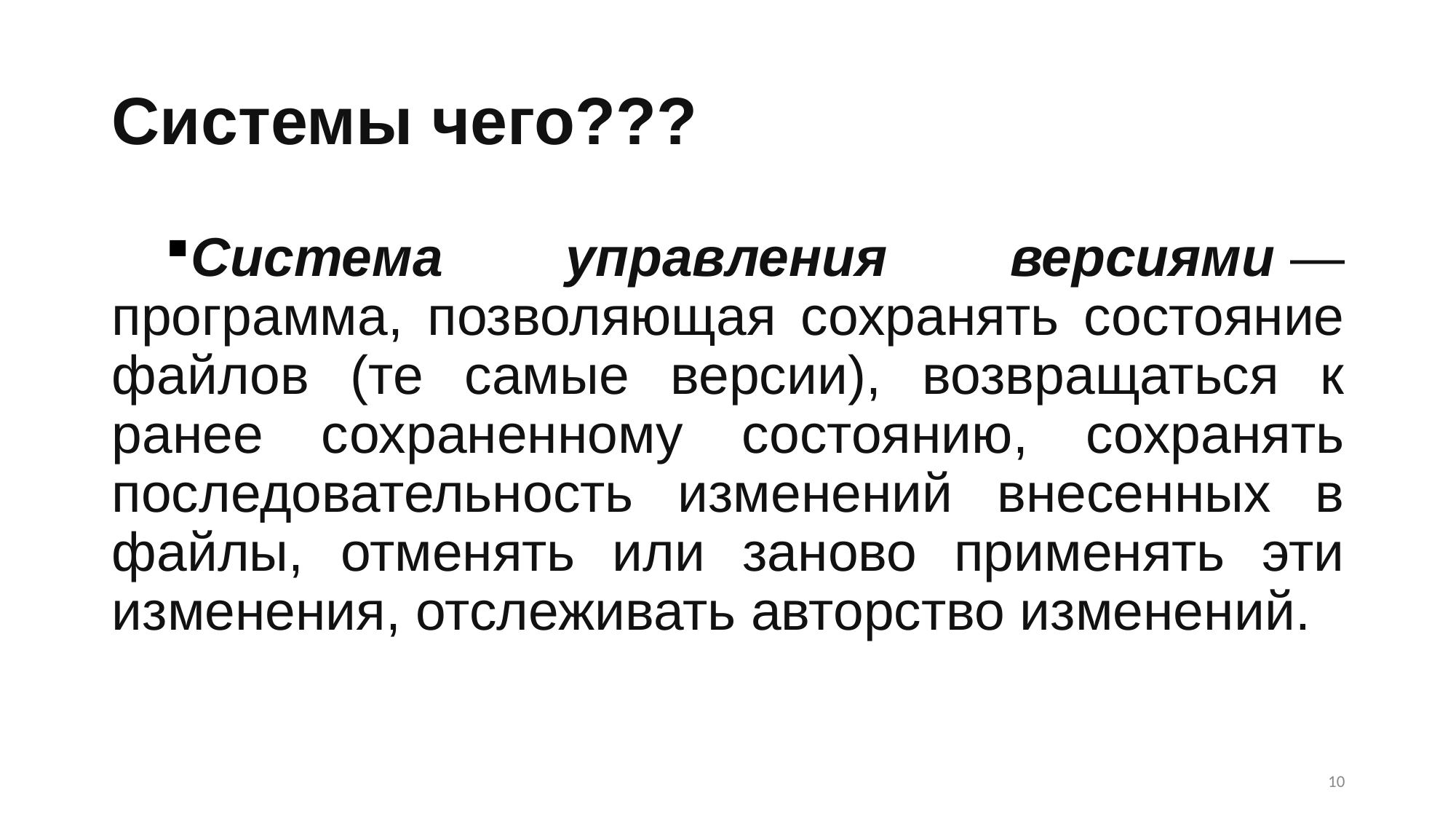

# Системы чего???
Система управления версиями — программа, позволяющая сохранять состояние файлов (те самые версии), возвращаться к ранее сохраненному состоянию, сохранять последовательность изменений внесенных в файлы, отменять или заново применять эти изменения, отслеживать авторство изменений.
10